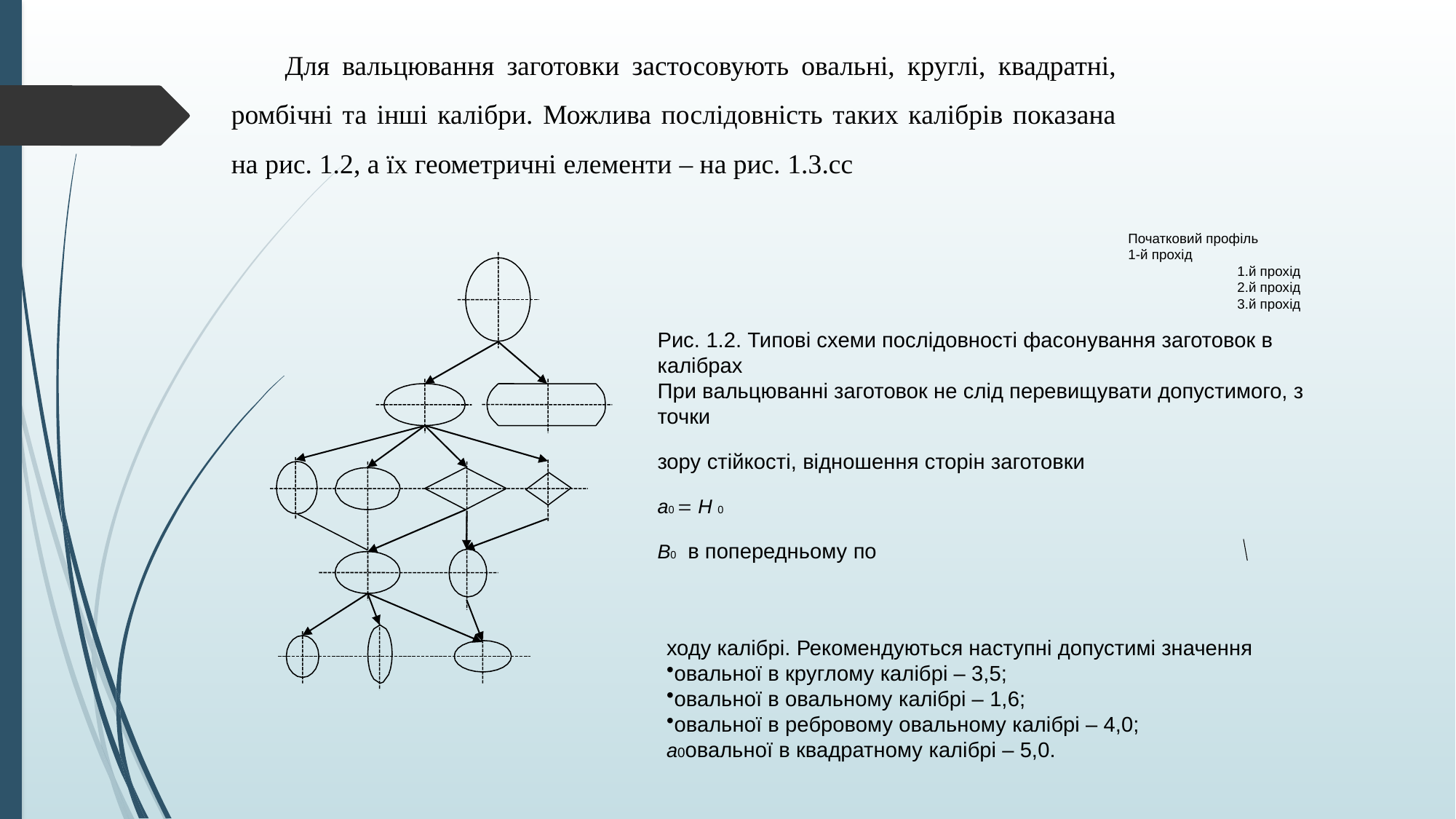

Для вальцювання заготовки застосовують овальні, круглі, квадратні, ромбічні та інші калібри. Можлива послідовність таких калібрів показана на рис. 1.2, а їх геометричні елементи – на рис. 1.3.сс

Рис. 1.2. Типові схеми послідовності фасонування заготовок в калібрах
При вальцюванні заготовок не слід перевищувати допустимого, з точки

зору стійкості, відношення сторін заготовки
a0 = H 0
B0    в попередньому по

Початковий профіль
1-й прохід
й прохід
й прохід
й прохід

ходу калібрі. Рекомендуються наступні допустимі значення
овальної в круглому калібрі – 3,5;
овальної в овальному калібрі – 1,6;
овальної в ребровому овальному калібрі – 4,0;
a0овальної в квадратному калібрі – 5,0.